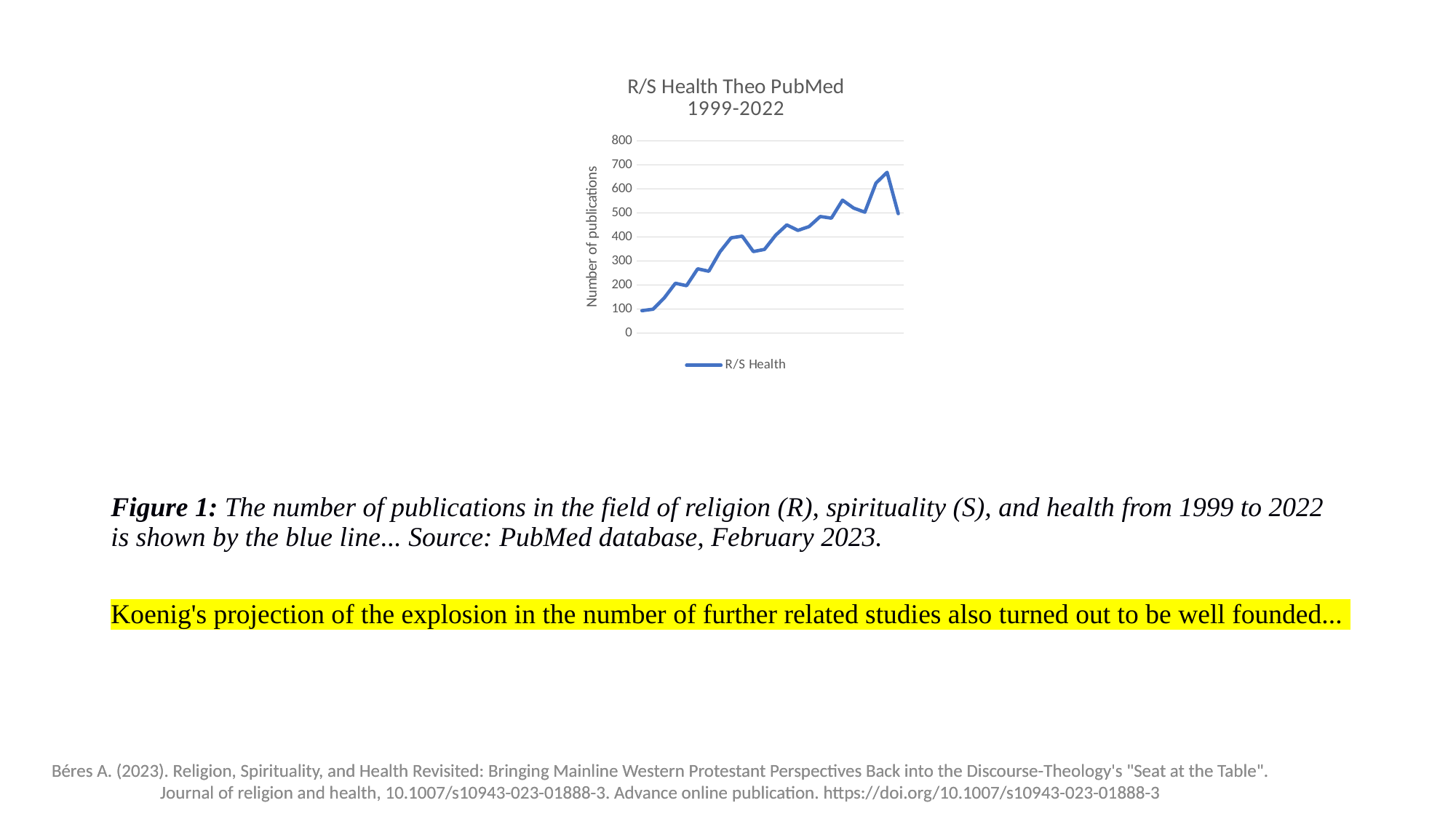

### Chart: R/S Health Theo PubMed 1999-2022

| Category |  |
|---|---|
Figure 1: The number of publications in the field of religion (R), spirituality (S), and health from 1999 to 2022 is shown by the blue line... Source: PubMed database, February 2023.

Koenig's projection of the explosion in the number of further related studies also turned out to be well founded...
Béres A. (2023). Religion, Spirituality, and Health Revisited: Bringing Mainline Western Protestant Perspectives Back into the Discourse-Theology's "Seat at the Table". Journal of religion and health, 10.1007/s10943-023-01888-3. Advance online publication. https://doi.org/10.1007/s10943-023-01888-3​
Béres A. (2023). Religion, Spirituality, and Health Revisited: Bringing Mainline Western Protestant Perspectives Back into the Discourse-Theology's "Seat at the Table". Journal of religion and health, 10.1007/s10943-023-01888-3. Advance online publication. https://doi.org/10.1007/s10943-023-01888-3​